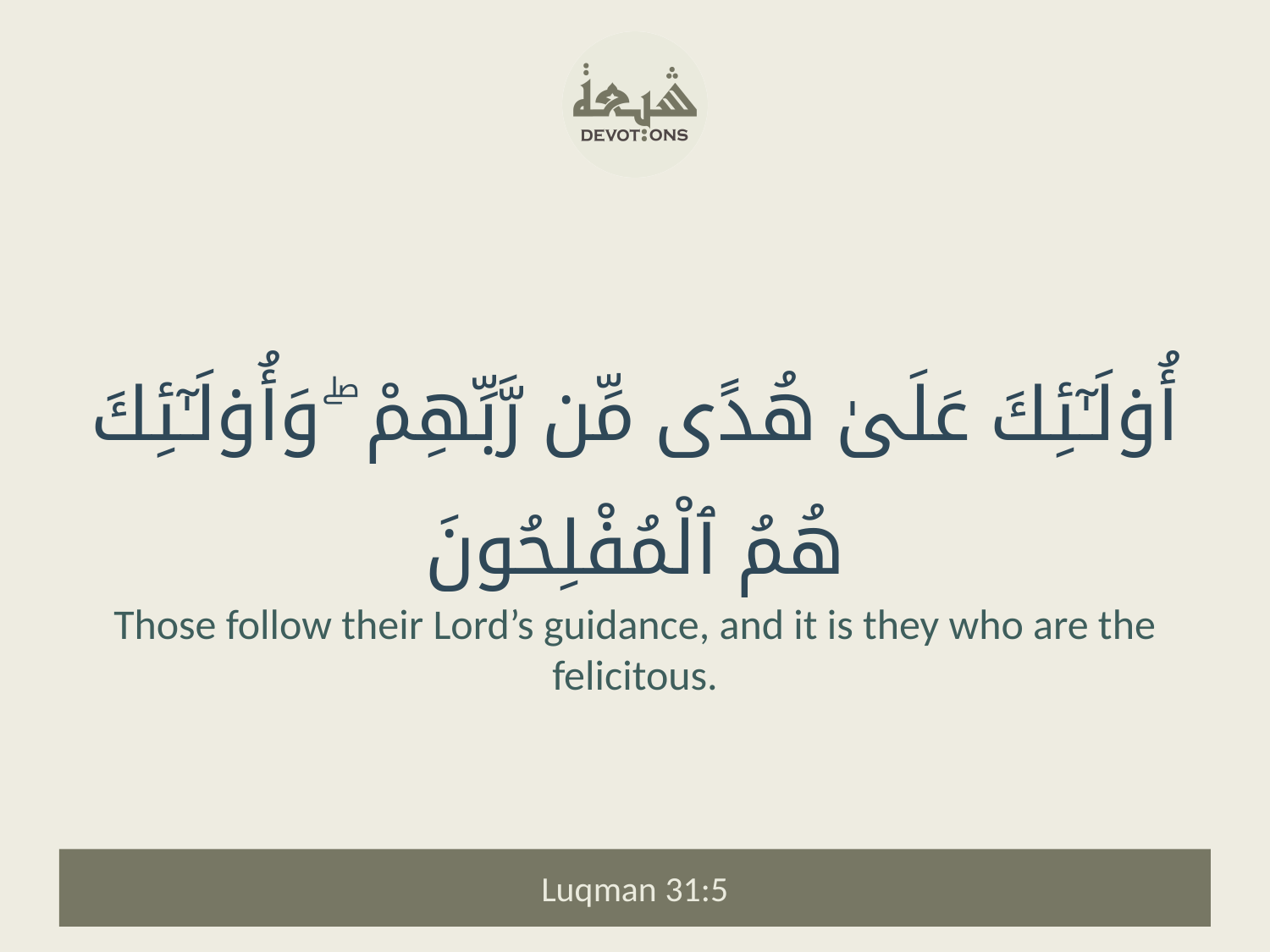

أُو۟لَـٰٓئِكَ عَلَىٰ هُدًى مِّن رَّبِّهِمْ ۖ وَأُو۟لَـٰٓئِكَ هُمُ ٱلْمُفْلِحُونَ
Those follow their Lord’s guidance, and it is they who are the felicitous.
Luqman 31:5